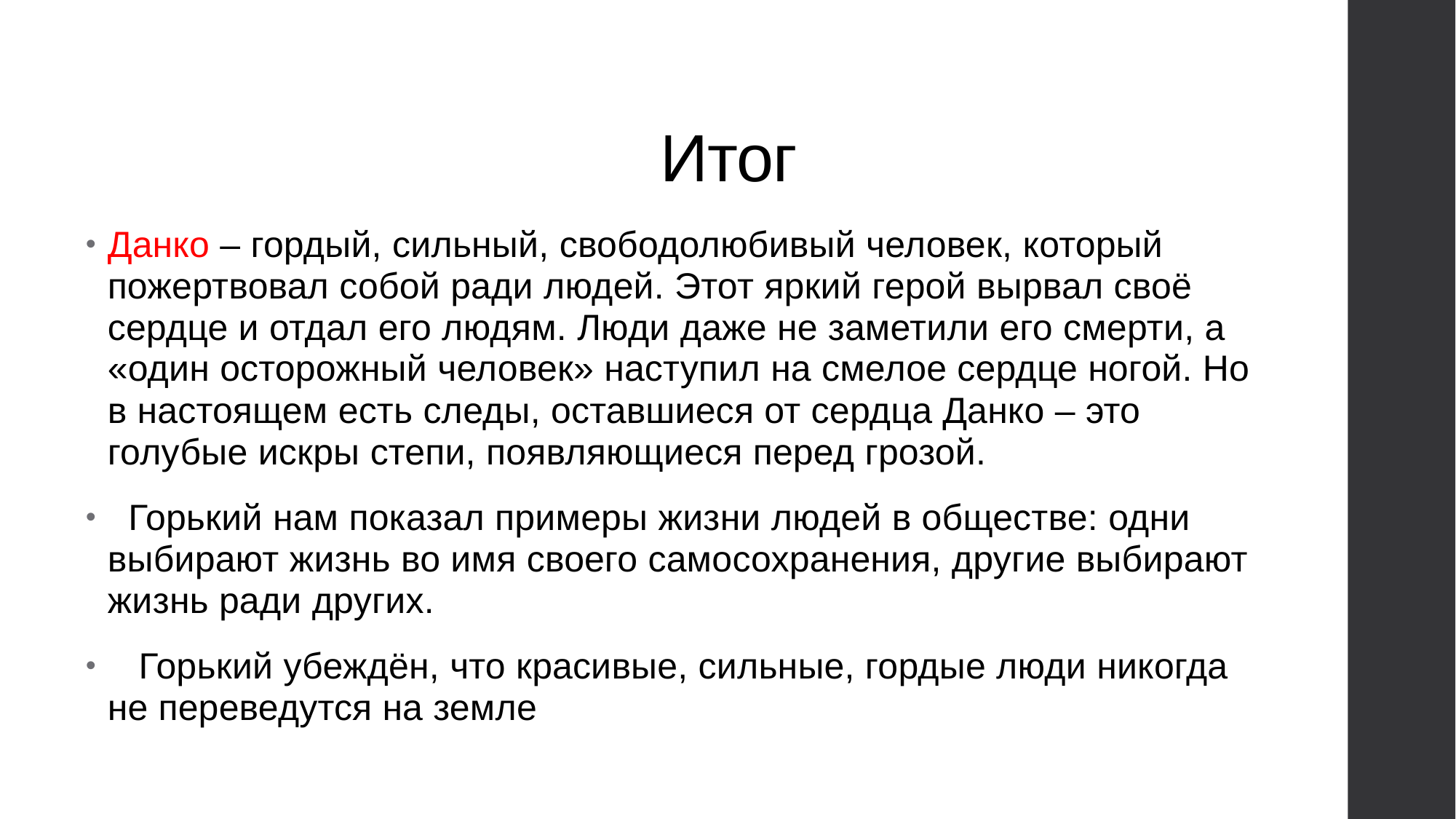

# Итог
Данко – гордый, сильный, свободолюбивый человек, который пожертвовал собой ради людей. Этот яркий герой вырвал своё сердце и отдал его людям. Люди даже не заметили его смерти, а «один осторожный человек» наступил на смелое сердце ногой. Но в настоящем есть следы, оставшиеся от сердца Данко – это голубые искры степи, появляющиеся перед грозой.
  Горький нам показал примеры жизни людей в обществе: одни выбирают жизнь во имя своего самосохранения, другие выбирают жизнь ради других.
   Горький убеждён, что красивые, сильные, гордые люди никогда не переведутся на земле